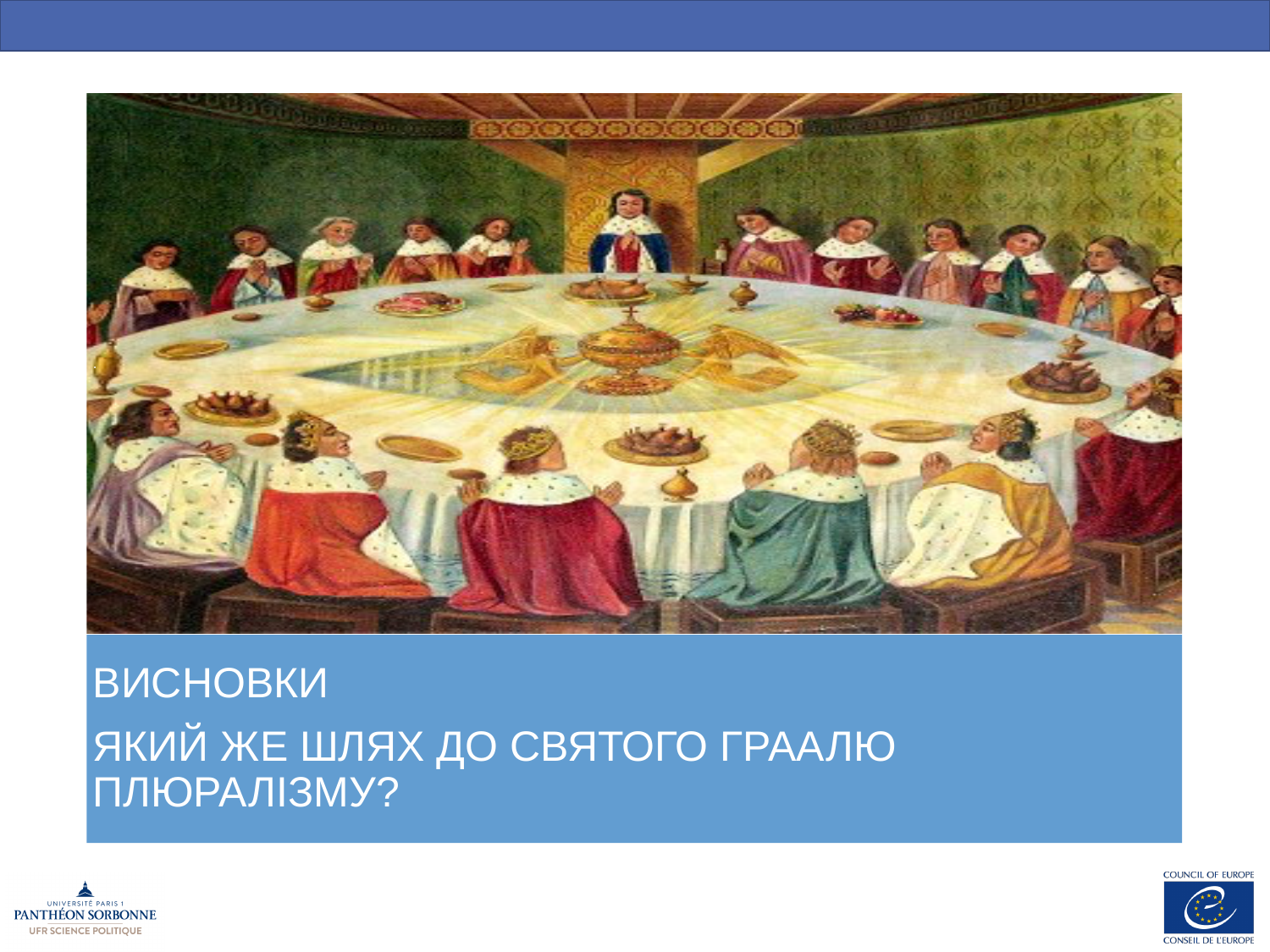

# .
ВИСНОВКИ
ЯКИЙ ЖЕ ШЛЯХ ДО СВЯТОГО ГРААЛЮ ПЛЮРАЛІЗМУ?